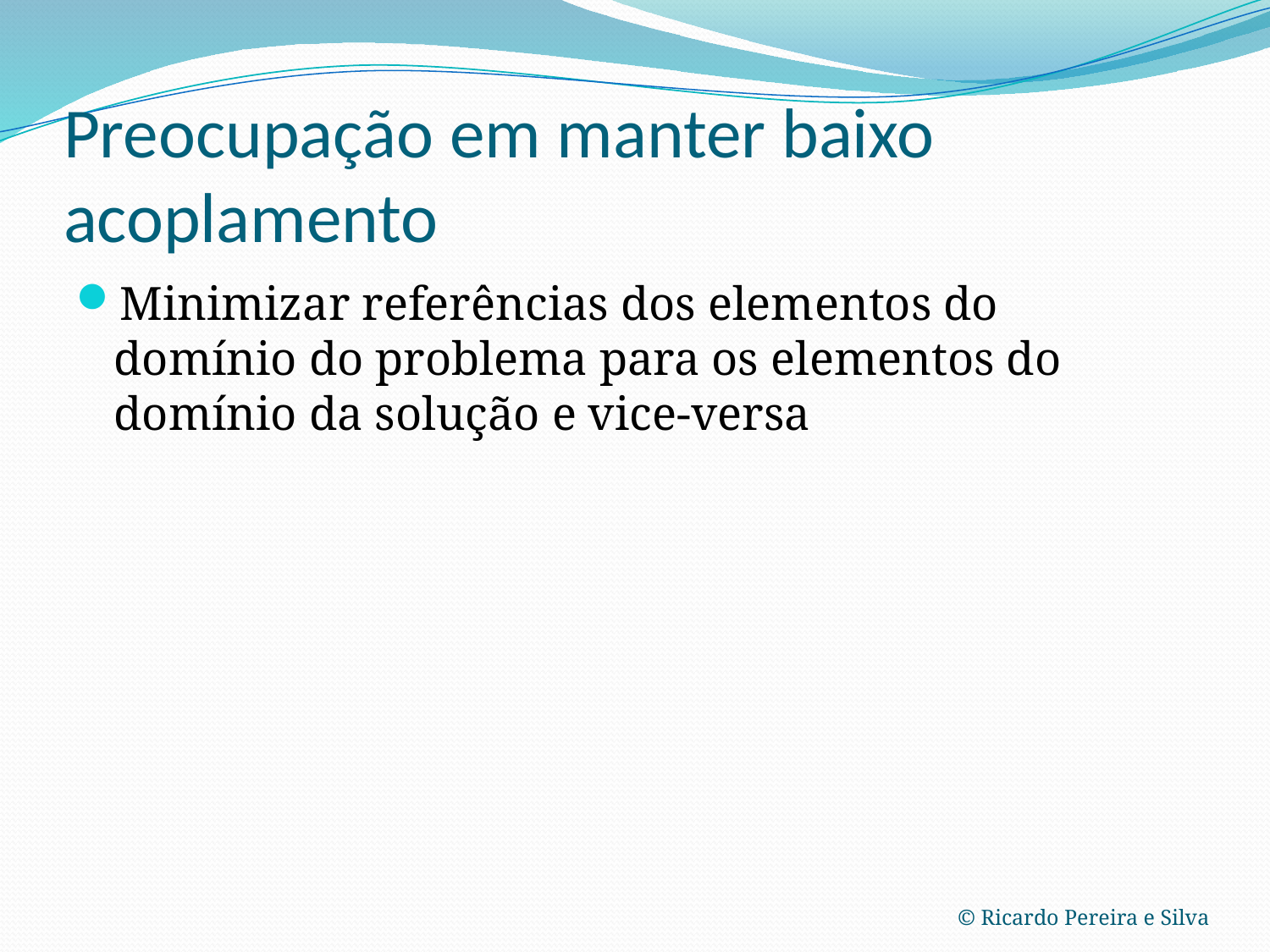

# Preocupação em manter baixo acoplamento
Minimizar referências dos elementos do domínio do problema para os elementos do domínio da solução e vice-versa
© Ricardo Pereira e Silva